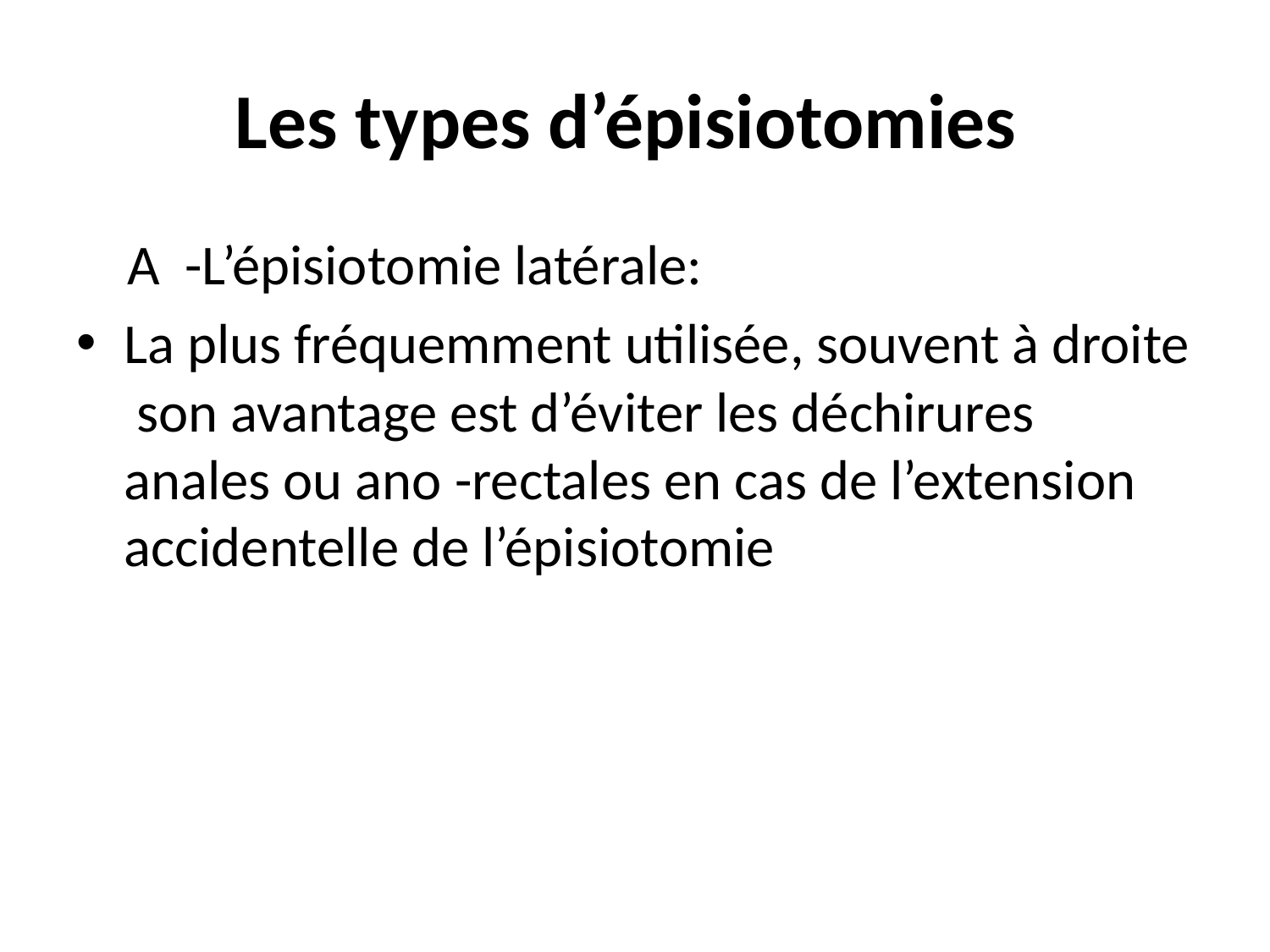

# Les types d’épisiotomies
    A  -L’épisiotomie latérale:
La plus fréquemment utilisée, souvent à droite  son avantage est d’éviter les déchirures anales ou ano -rectales en cas de l’extension accidentelle de l’épisiotomie